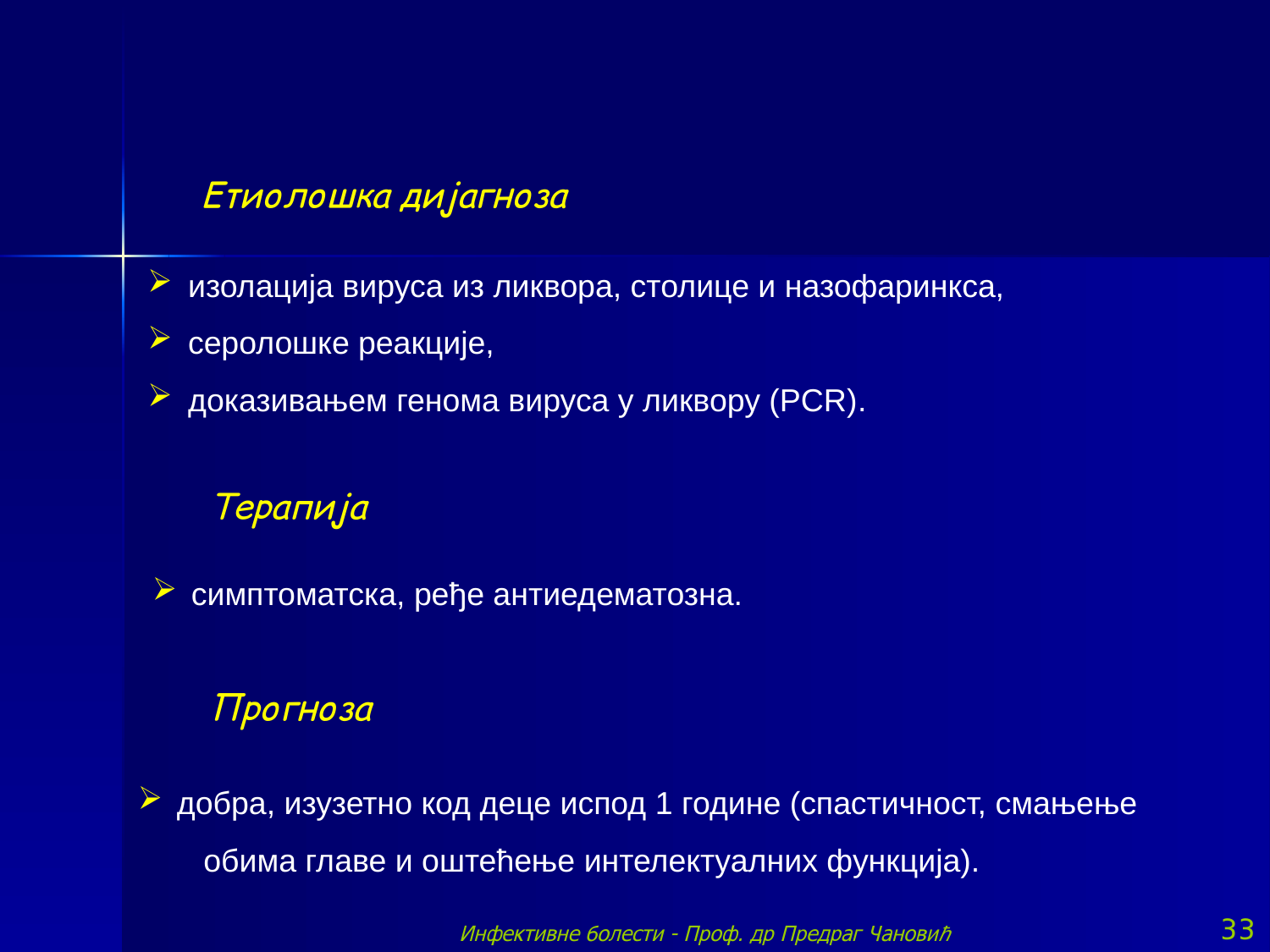

Етиолошка дијагноза
 изолација вируса из ликвора, столице и назофаринкса,
 серолошке реакције,
 доказивањем генома вируса у ликвору (PCR).
Терапија
 симптоматска, ређе антиедематозна.
Прогноза
 добра, изузетно код деце испод 1 године (спастичност, смањење
    обима главе и оштећење интелектуалних функција).
Инфективне болести - Проф. др Предраг Чановић
33